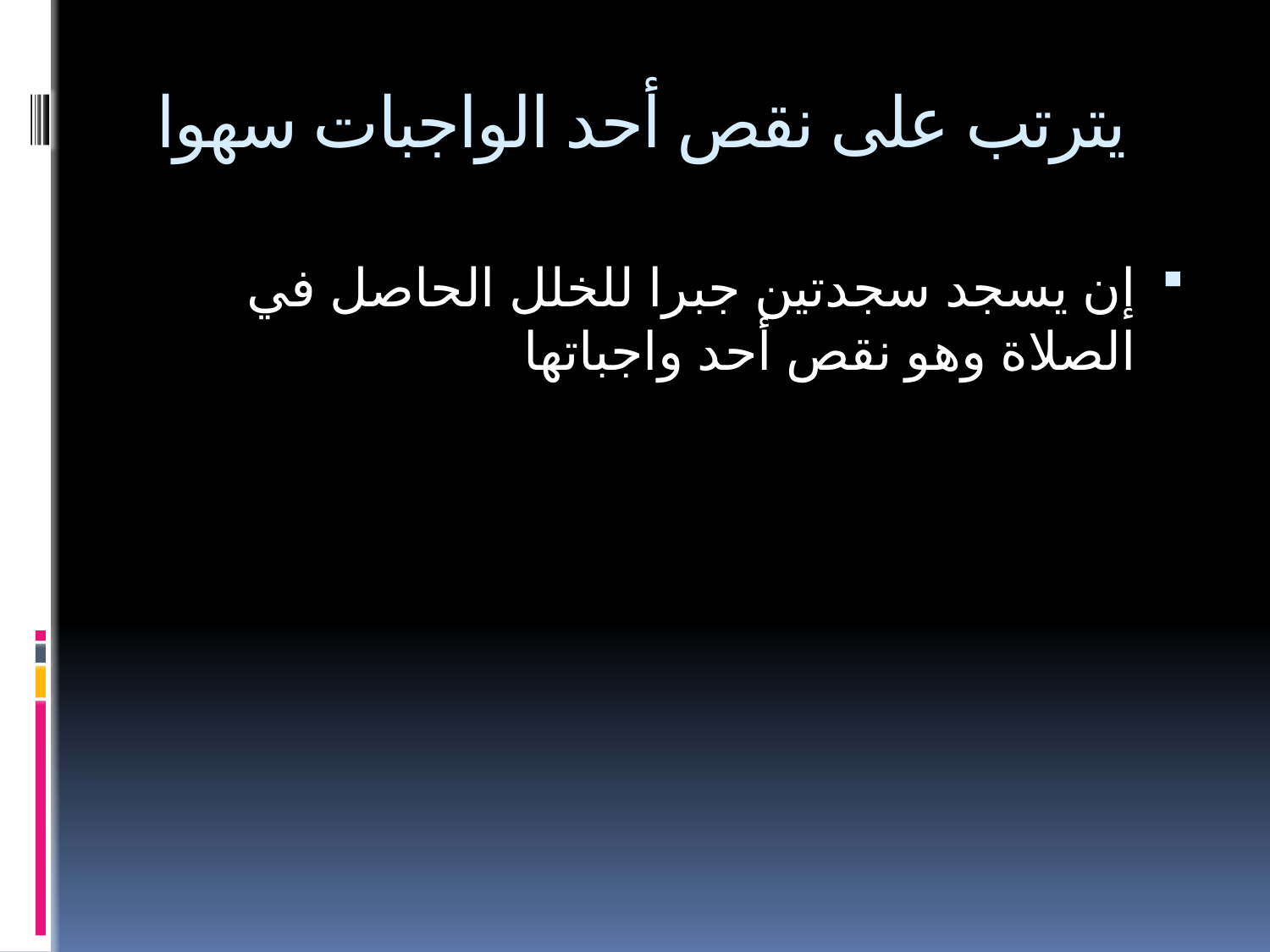

# يترتب على نقص أحد الواجبات سهوا
إن يسجد سجدتين جبرا للخلل الحاصل في الصلاة وهو نقص أحد واجباتها